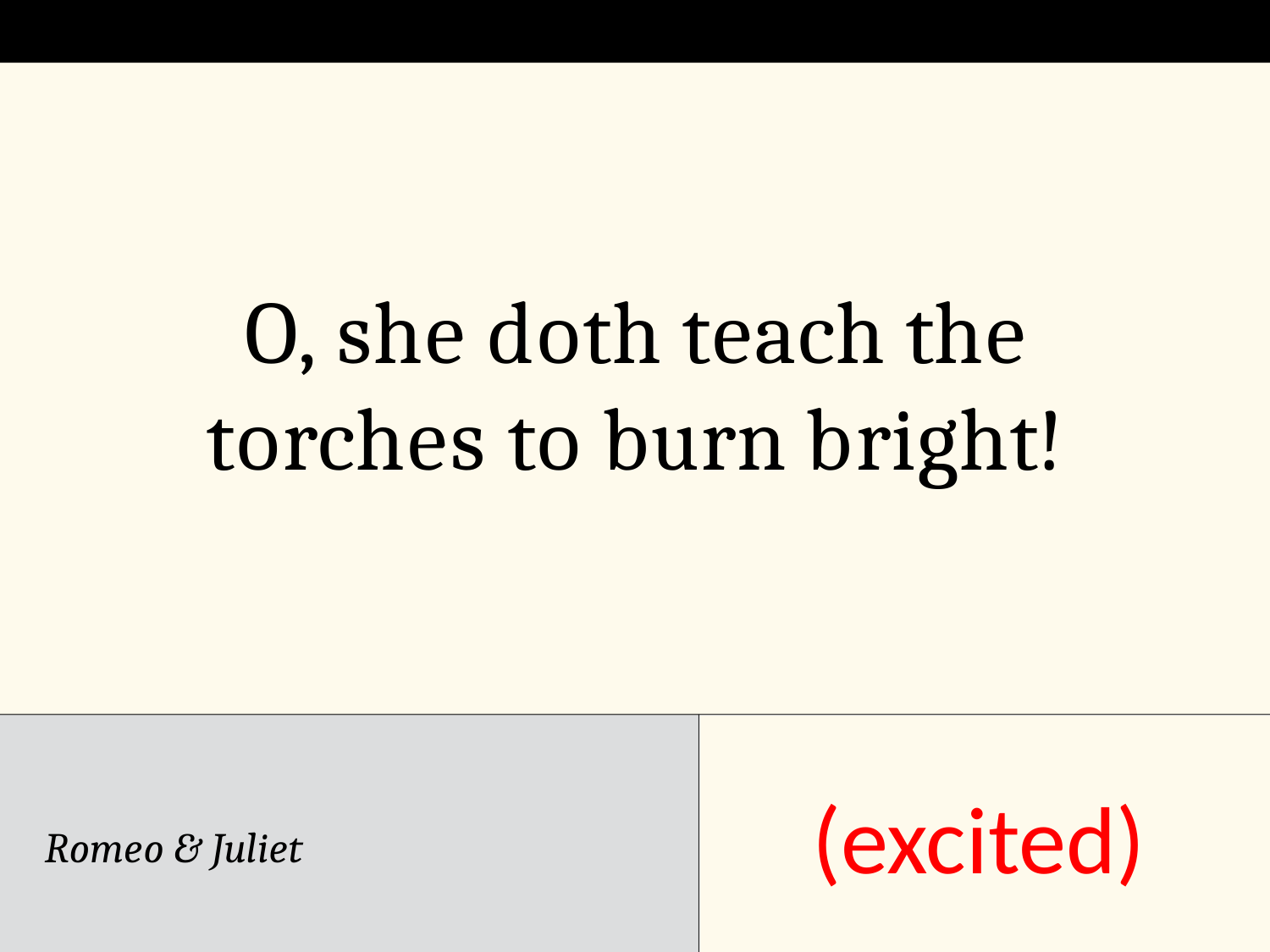

O, she doth teach the torches to burn bright!
(excited)
Romeo & Juliet